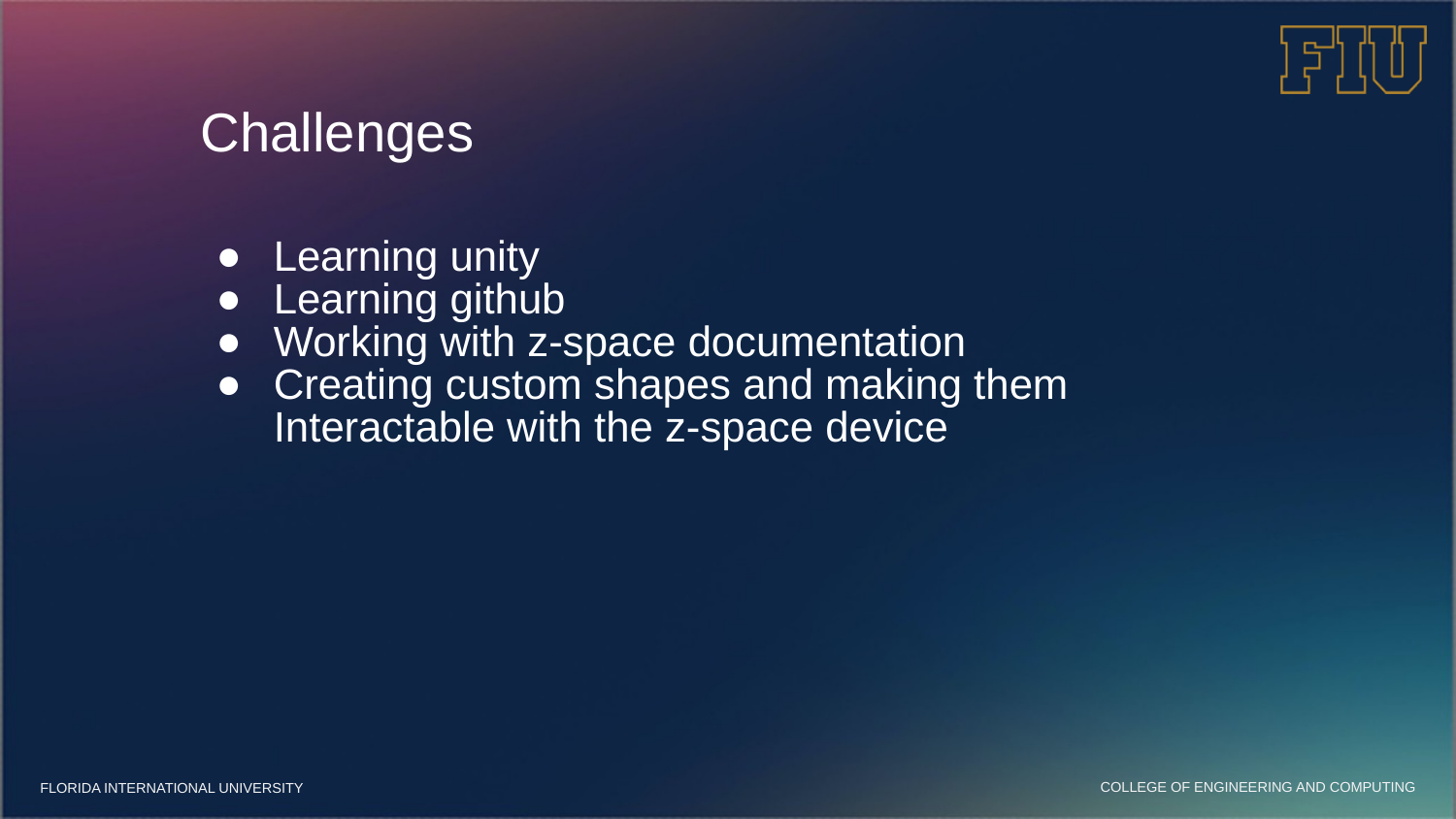

# Challenges
Learning unity
Learning github
Working with z-space documentation
Creating custom shapes and making them Interactable with the z-space device